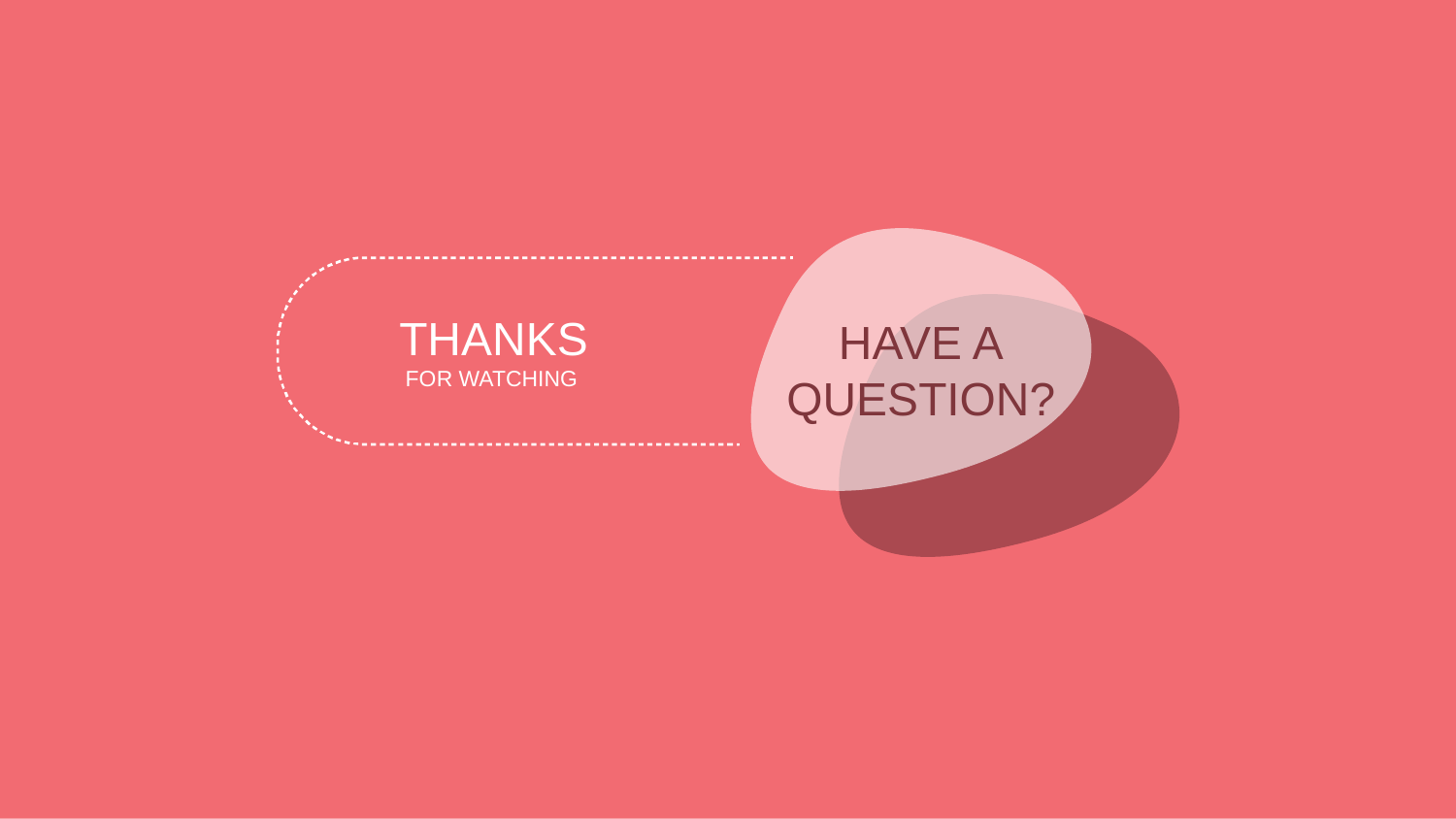

THANKS
 FOR WATCHING
HAVE A
QUESTION?
9